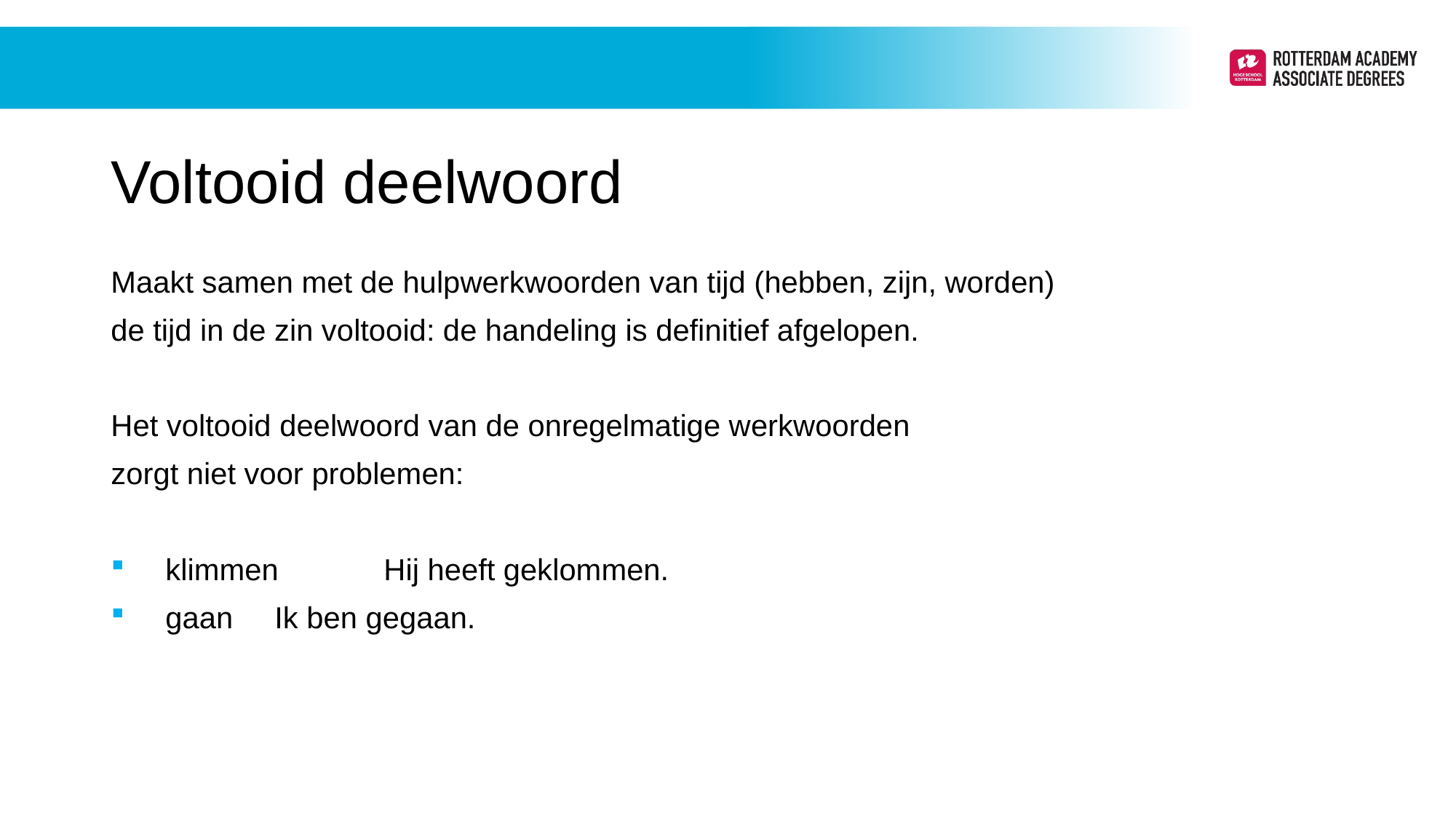

# Voltooid deelwoord
Maakt samen met de hulpwerkwoorden van tijd (hebben, zijn, worden)
de tijd in de zin voltooid: de handeling is definitief afgelopen.

Het voltooid deelwoord van de onregelmatige werkwoorden
zorgt niet voor problemen:

klimmen	Hij heeft geklommen.
gaan	Ik ben gegaan.